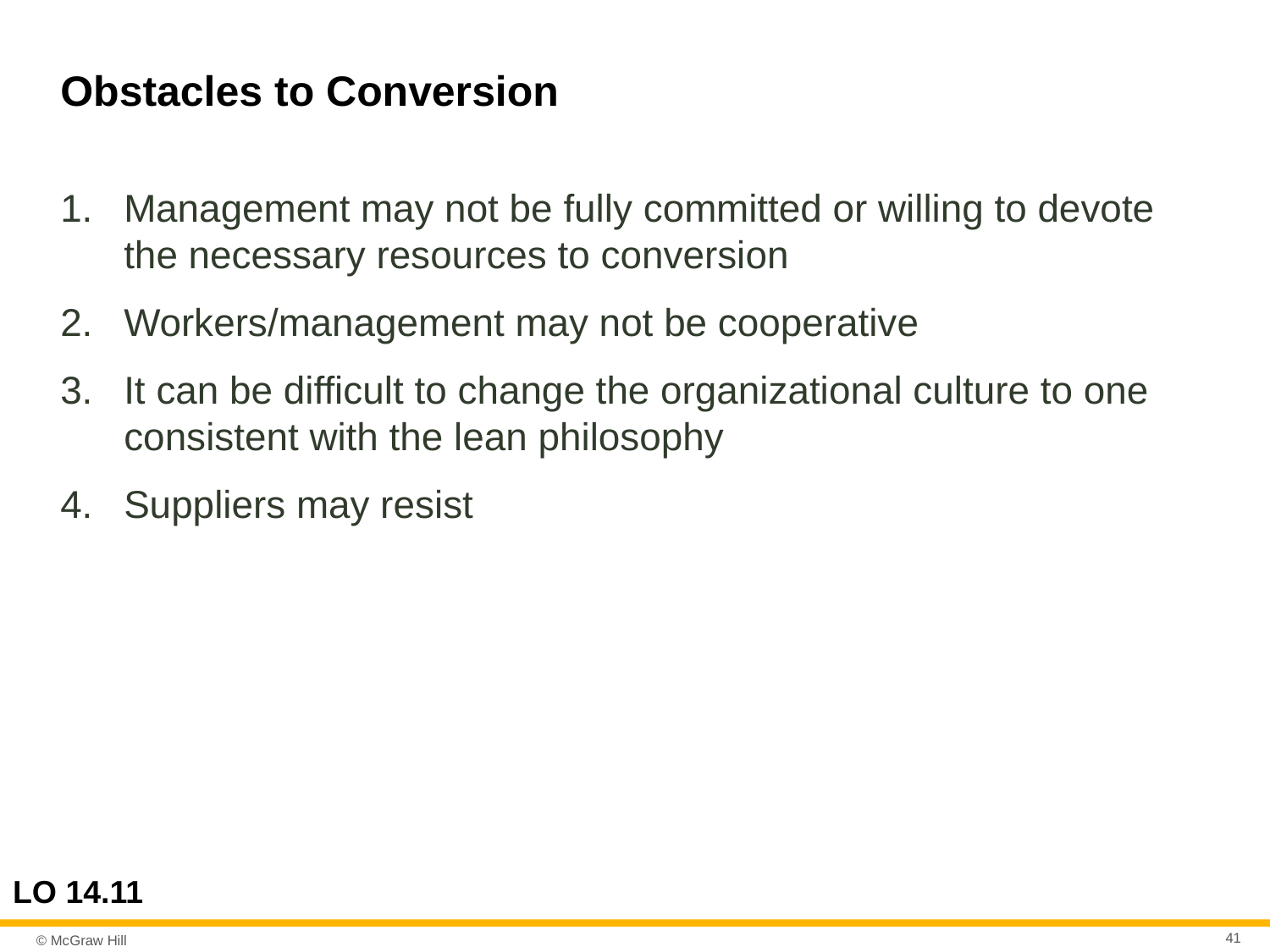

# Obstacles to Conversion
Management may not be fully committed or willing to devote the necessary resources to conversion
Workers/management may not be cooperative
It can be difficult to change the organizational culture to one consistent with the lean philosophy
Suppliers may resist
LO 14.11